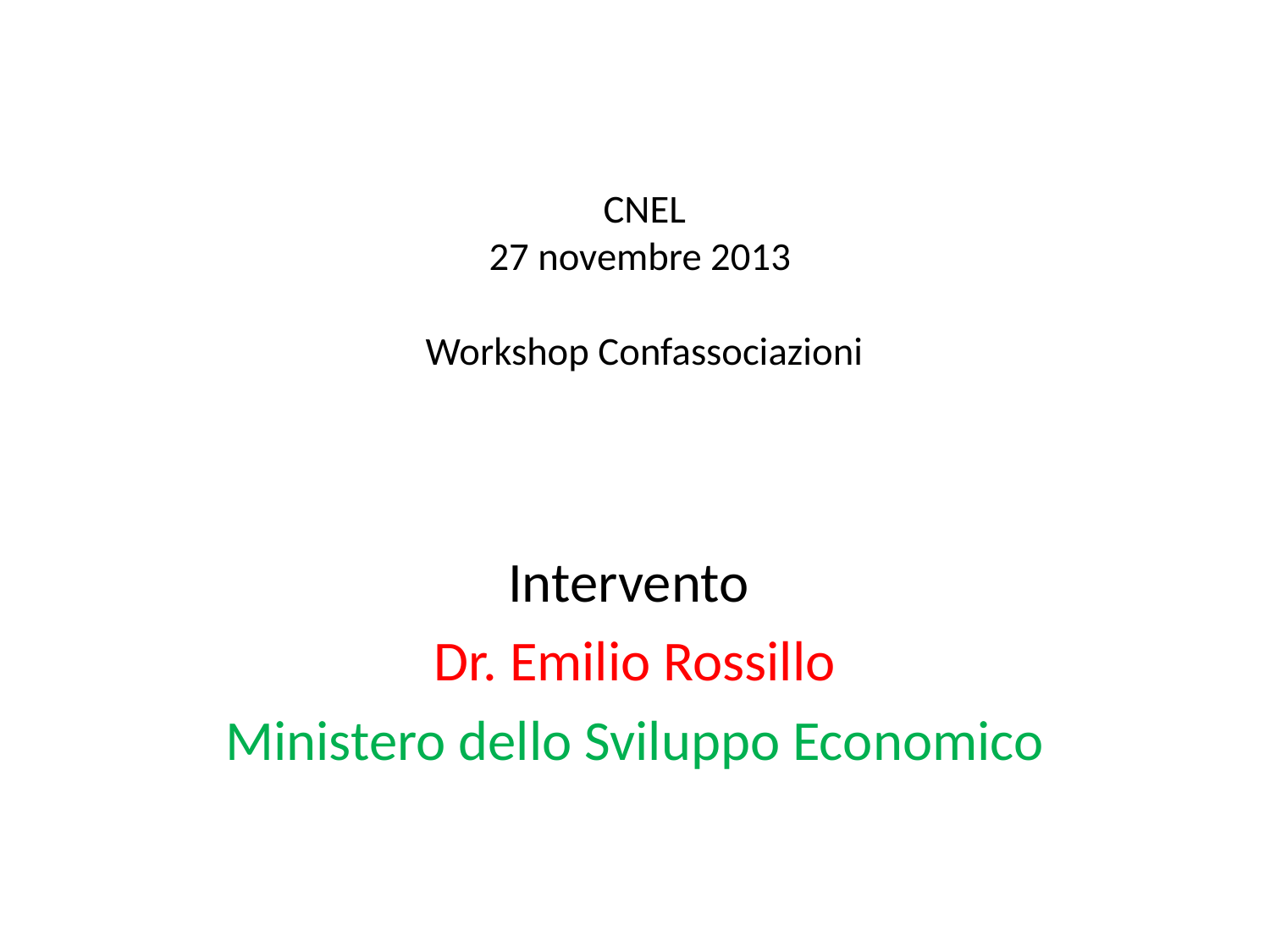

# CNEL 27 novembre 2013 Workshop Confassociazioni
Intervento
Dr. Emilio Rossillo
Ministero dello Sviluppo Economico